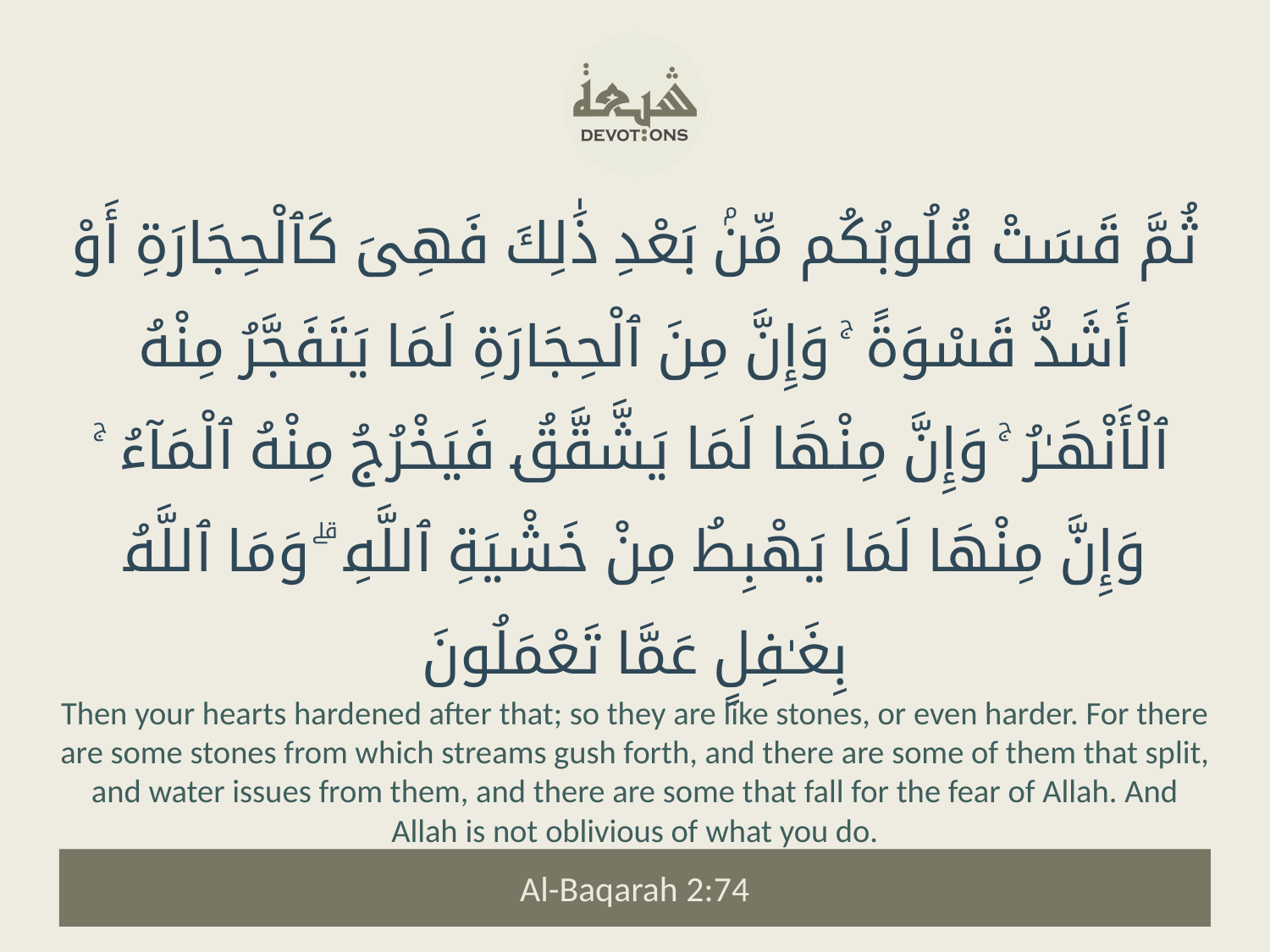

ثُمَّ قَسَتْ قُلُوبُكُم مِّنۢ بَعْدِ ذَٰلِكَ فَهِىَ كَٱلْحِجَارَةِ أَوْ أَشَدُّ قَسْوَةً ۚ وَإِنَّ مِنَ ٱلْحِجَارَةِ لَمَا يَتَفَجَّرُ مِنْهُ ٱلْأَنْهَـٰرُ ۚ وَإِنَّ مِنْهَا لَمَا يَشَّقَّقُ فَيَخْرُجُ مِنْهُ ٱلْمَآءُ ۚ وَإِنَّ مِنْهَا لَمَا يَهْبِطُ مِنْ خَشْيَةِ ٱللَّهِ ۗ وَمَا ٱللَّهُ بِغَـٰفِلٍ عَمَّا تَعْمَلُونَ
Then your hearts hardened after that; so they are like stones, or even harder. For there are some stones from which streams gush forth, and there are some of them that split, and water issues from them, and there are some that fall for the fear of Allah. And Allah is not oblivious of what you do.
Al-Baqarah 2:74